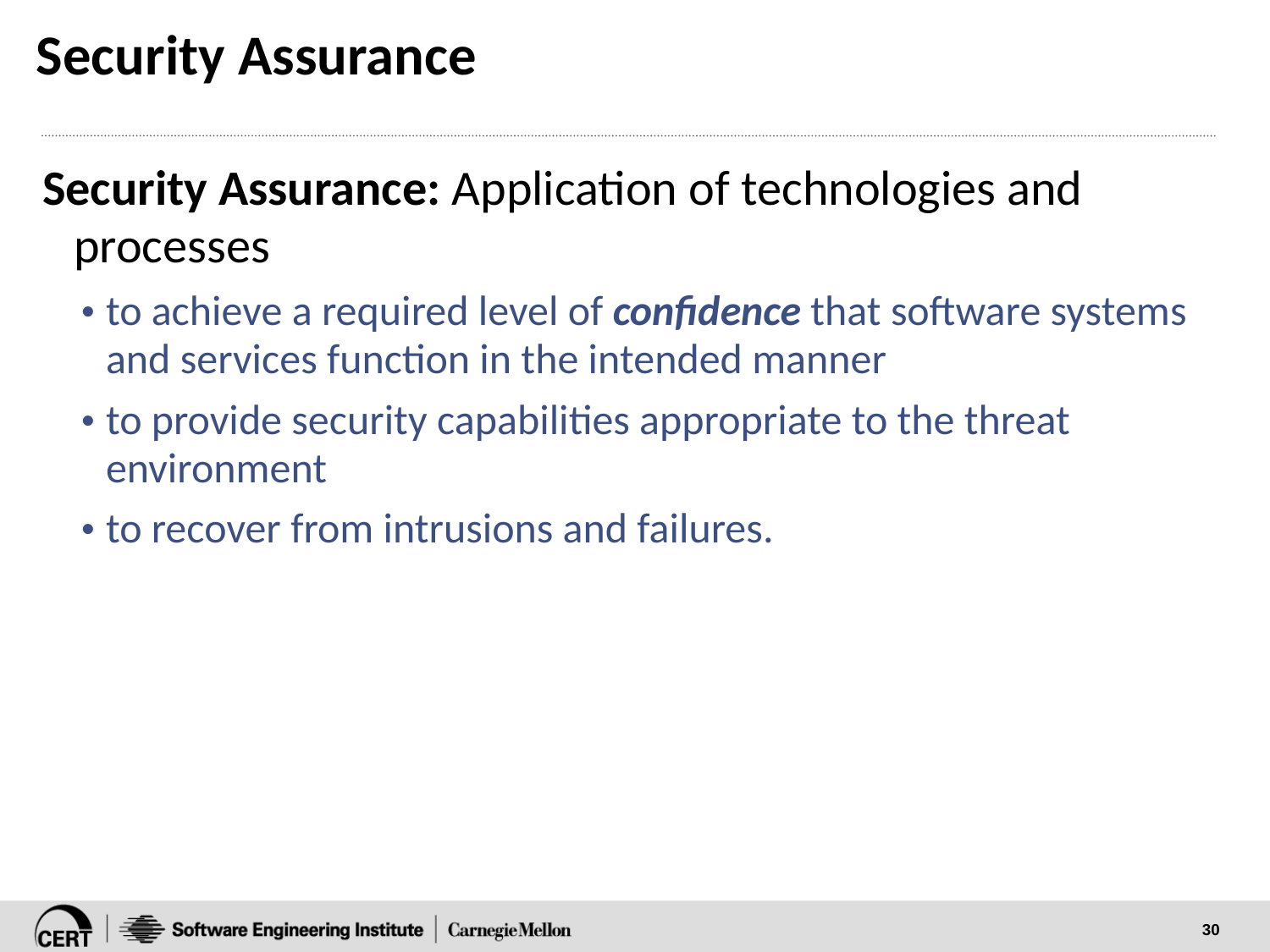

# Security Assurance
Security Assurance: Application of technologies and processes
to achieve a required level of confidence that software systems and services function in the intended manner
to provide security capabilities appropriate to the threat environment
to recover from intrusions and failures.